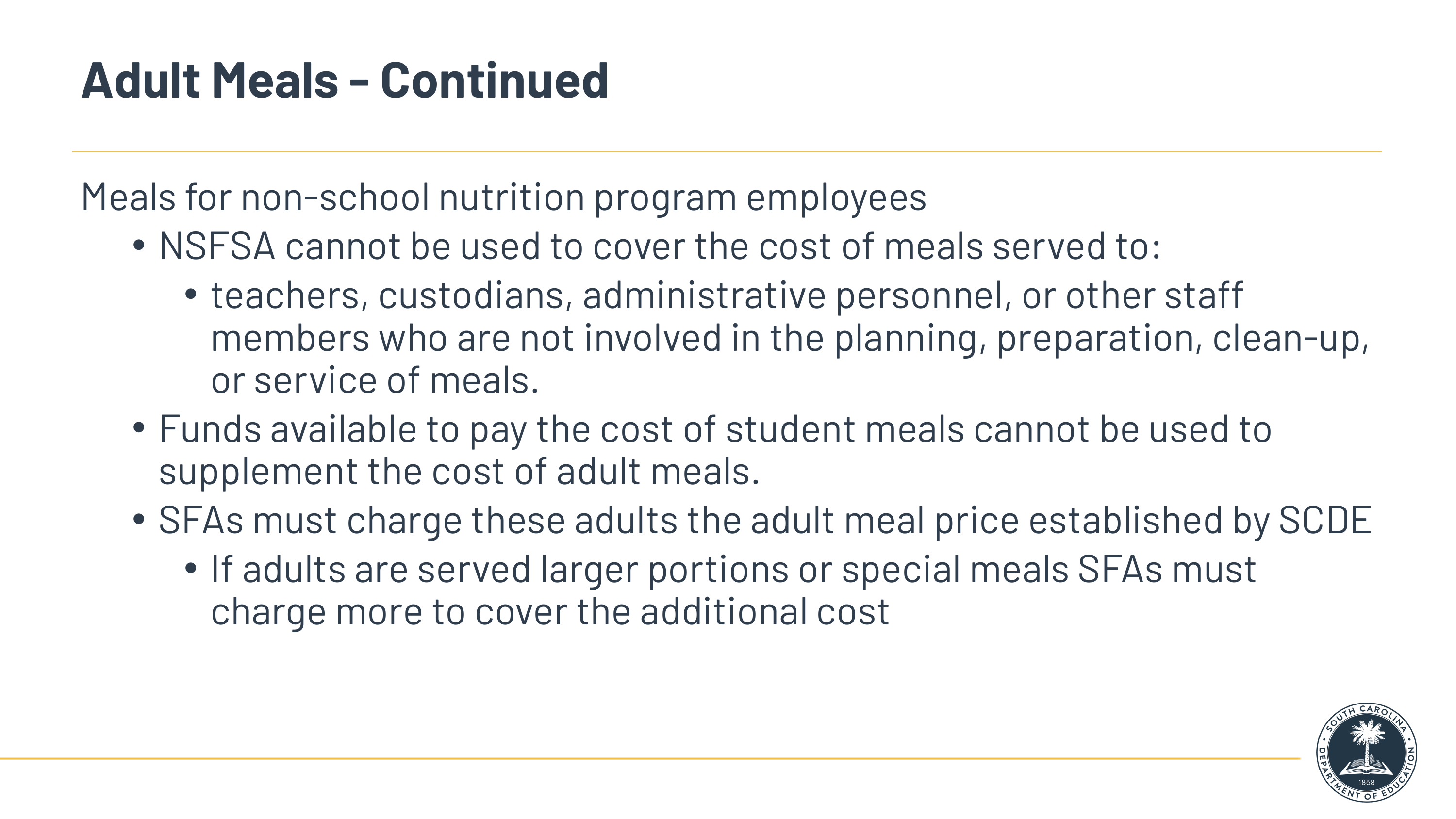

# Adult Meals - Continued
Meals for non-school nutrition program employees
NSFSA cannot be used to cover the cost of meals served to:
teachers, custodians, administrative personnel, or other staff members who are not involved in the planning, preparation, clean-up, or service of meals.
Funds available to pay the cost of student meals cannot be used to supplement the cost of adult meals.
SFAs must charge these adults the adult meal price established by SCDE
If adults are served larger portions or special meals SFAs must charge more to cover the additional cost